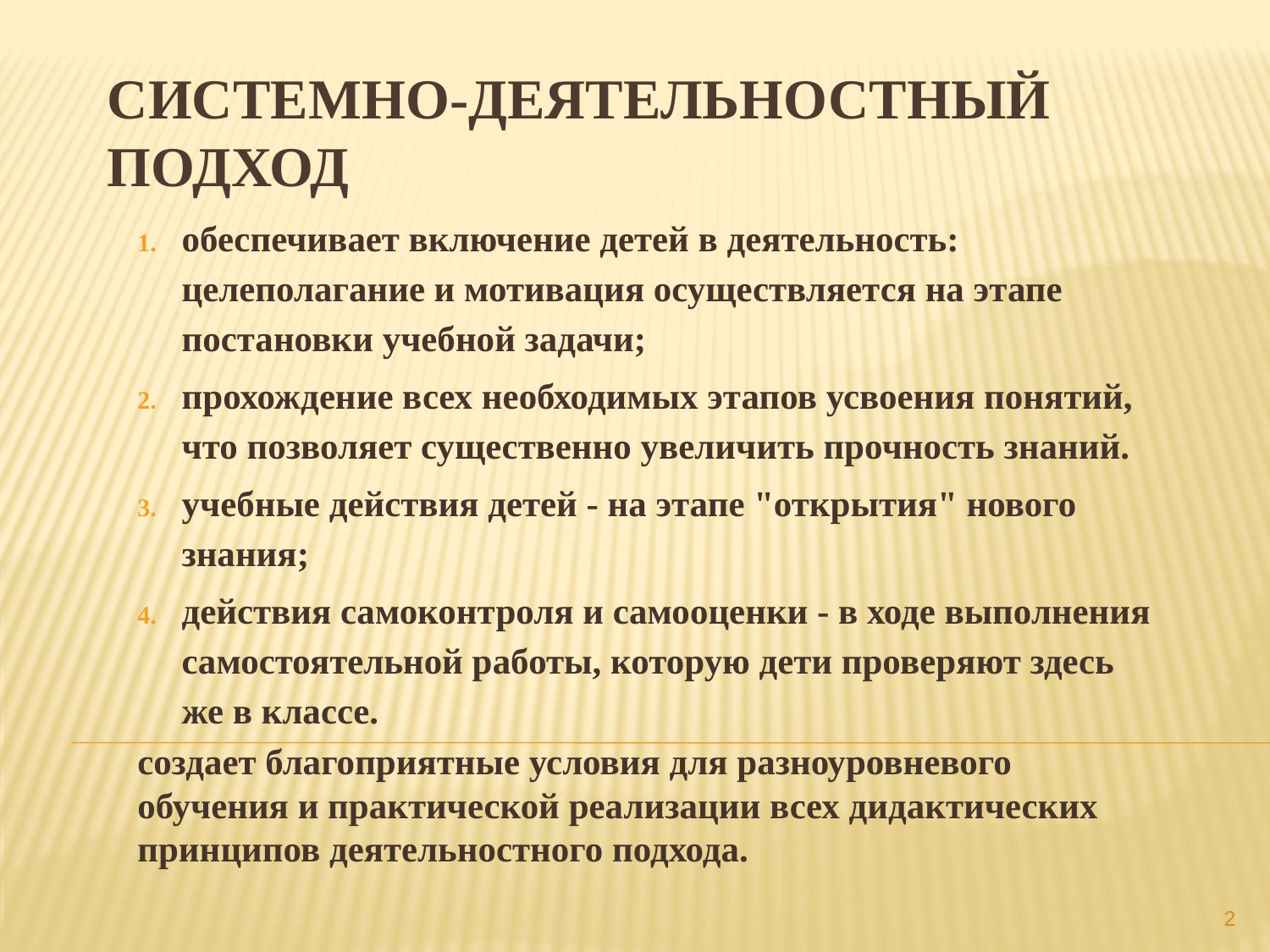

# Системно-деятельностный подход
обеспечивает включение детей в деятельность: целеполагание и мотивация осуществляется на этапе постановки учебной задачи;
прохождение всех необходимых этапов усвоения понятий, что позволяет существенно увеличить прочность знаний.
учебные действия детей - на этапе "открытия" нового знания;
действия самоконтроля и самооценки - в ходе выполнения самостоятельной работы, которую дети проверяют здесь же в классе.
создает благоприятные условия для разноуровневого обучения и практической реализации всех дидактических принципов деятельностного подхода.
2